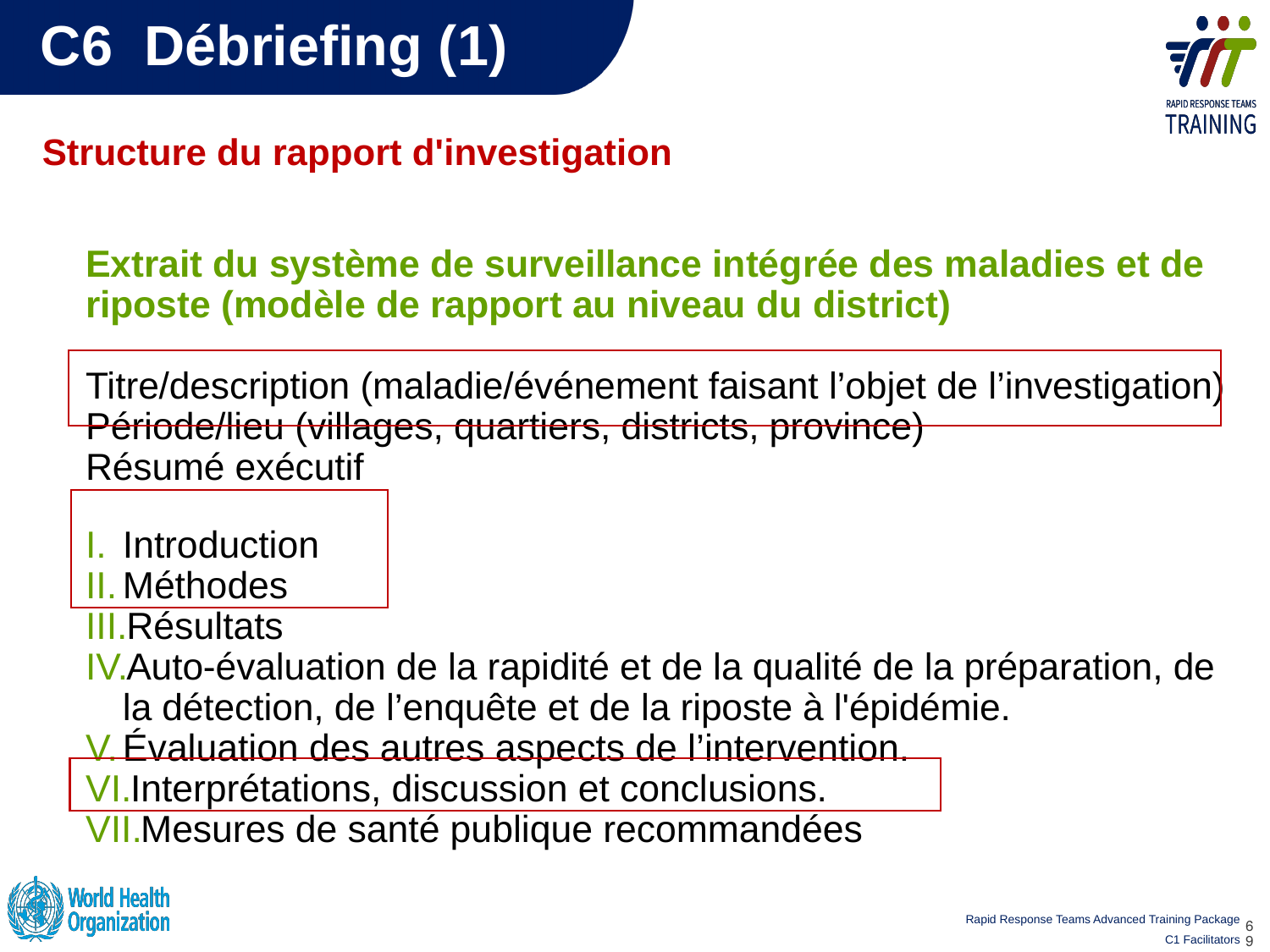

C6  Débriefing (1)
Structure du rapport d'investigation
Extrait du système de surveillance intégrée des maladies et de riposte (modèle de rapport au niveau du district)

Titre/description (maladie/événement faisant l’objet de l’investigation)
Période/lieu (villages, quartiers, districts, province)
Résumé exécutif

Introduction
Méthodes
Résultats
Auto-évaluation de la rapidité et de la qualité de la préparation, de la détection, de l’enquête et de la riposte à l'épidémie.
Évaluation des autres aspects de l’intervention.
Interprétations, discussion et conclusions.
Mesures de santé publique recommandées